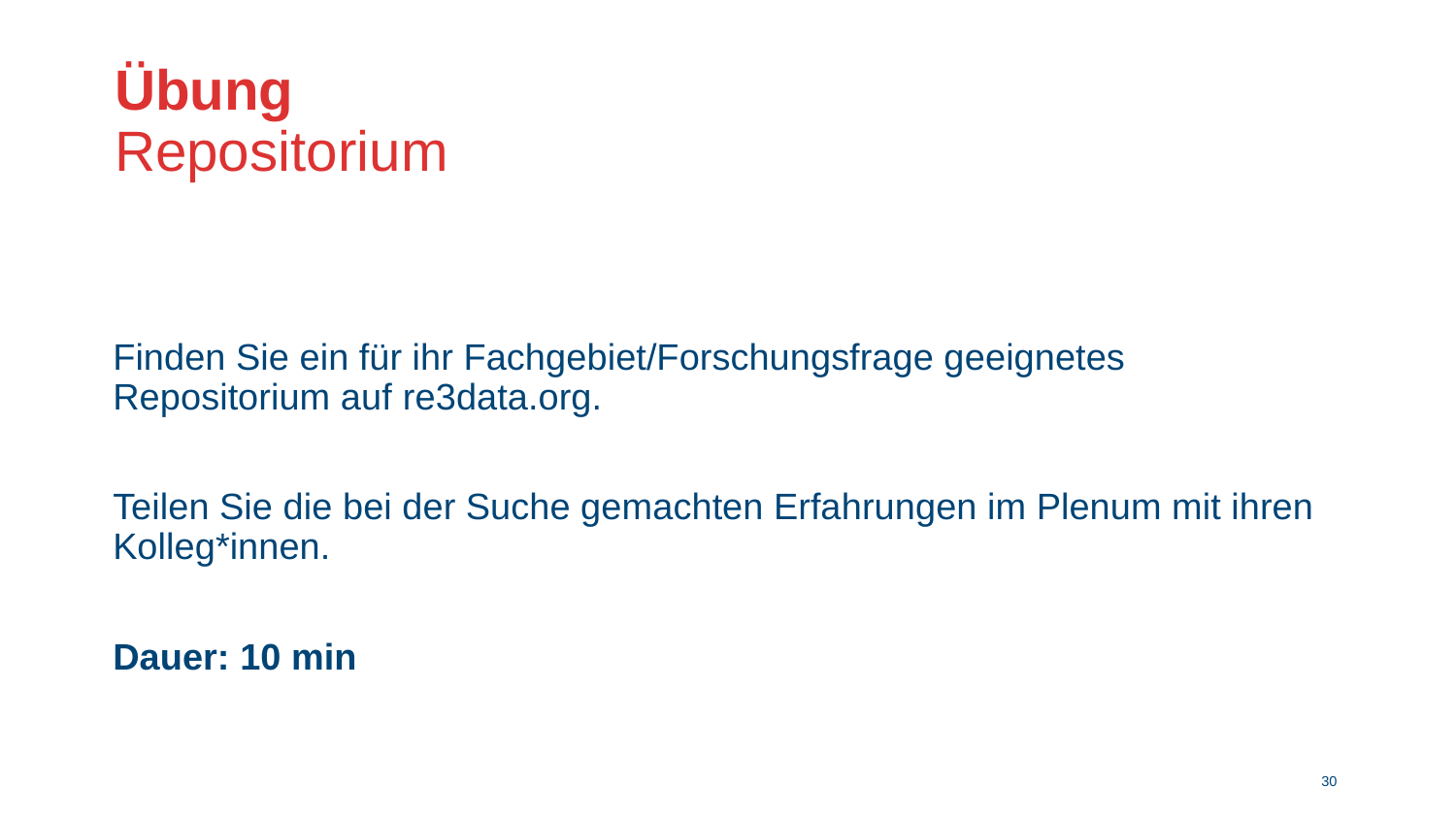

# Übung Repositorium
Finden Sie ein für ihr Fachgebiet/Forschungsfrage geeignetes Repositorium auf re3data.org.

Teilen Sie die bei der Suche gemachten Erfahrungen im Plenum mit ihren Kolleg*innen.

Dauer: 10 min
30